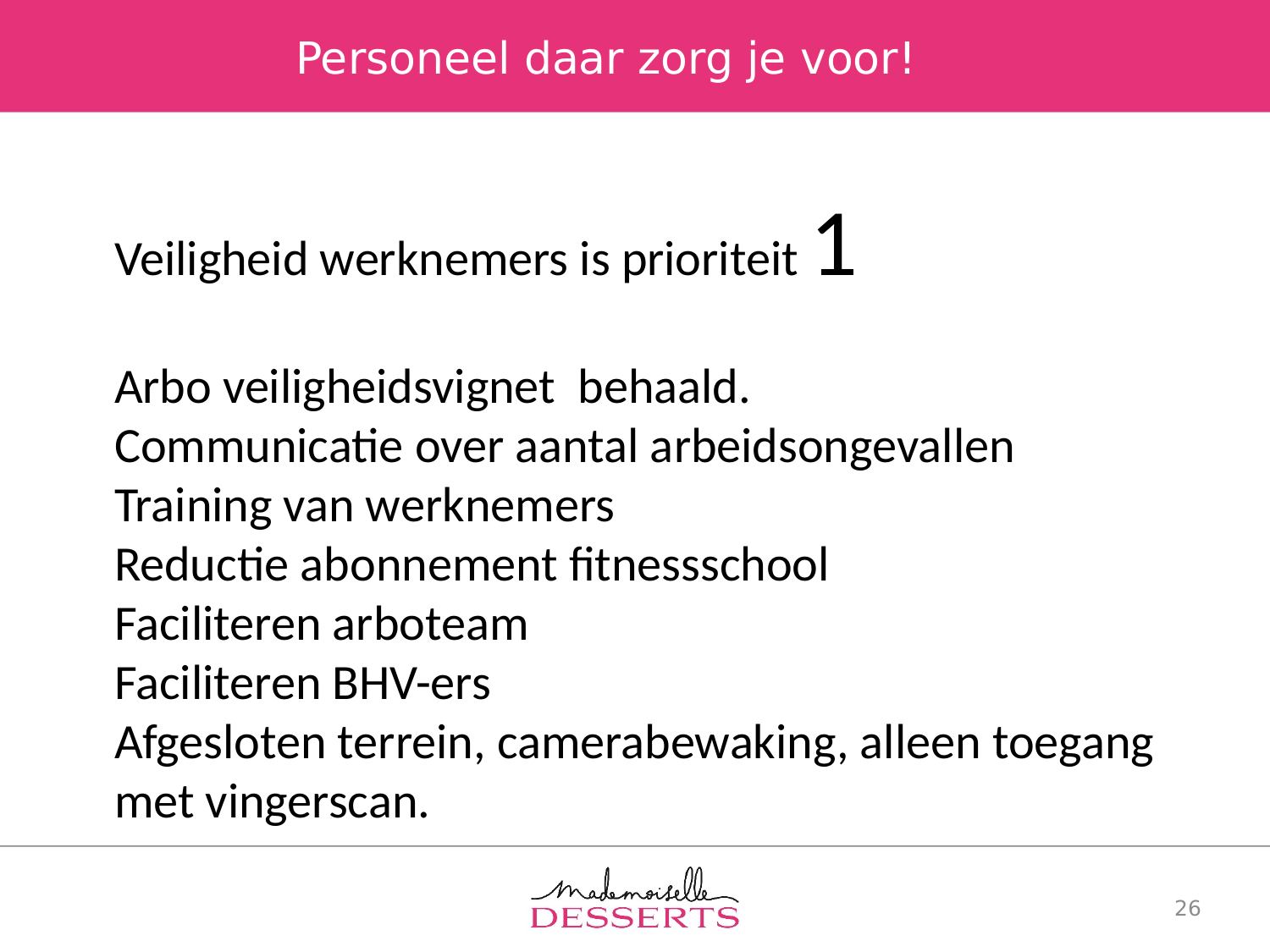

# Personeel daar zorg je voor!

Veiligheid werknemers is prioriteit 1

Arbo veiligheidsvignet  behaald.
Communicatie over aantal arbeidsongevallen
Training van werknemers
Reductie abonnement fitnessschool
Faciliteren arboteam
Faciliteren BHV-ers
Afgesloten terrein, camerabewaking, alleen toegang met vingerscan.
26